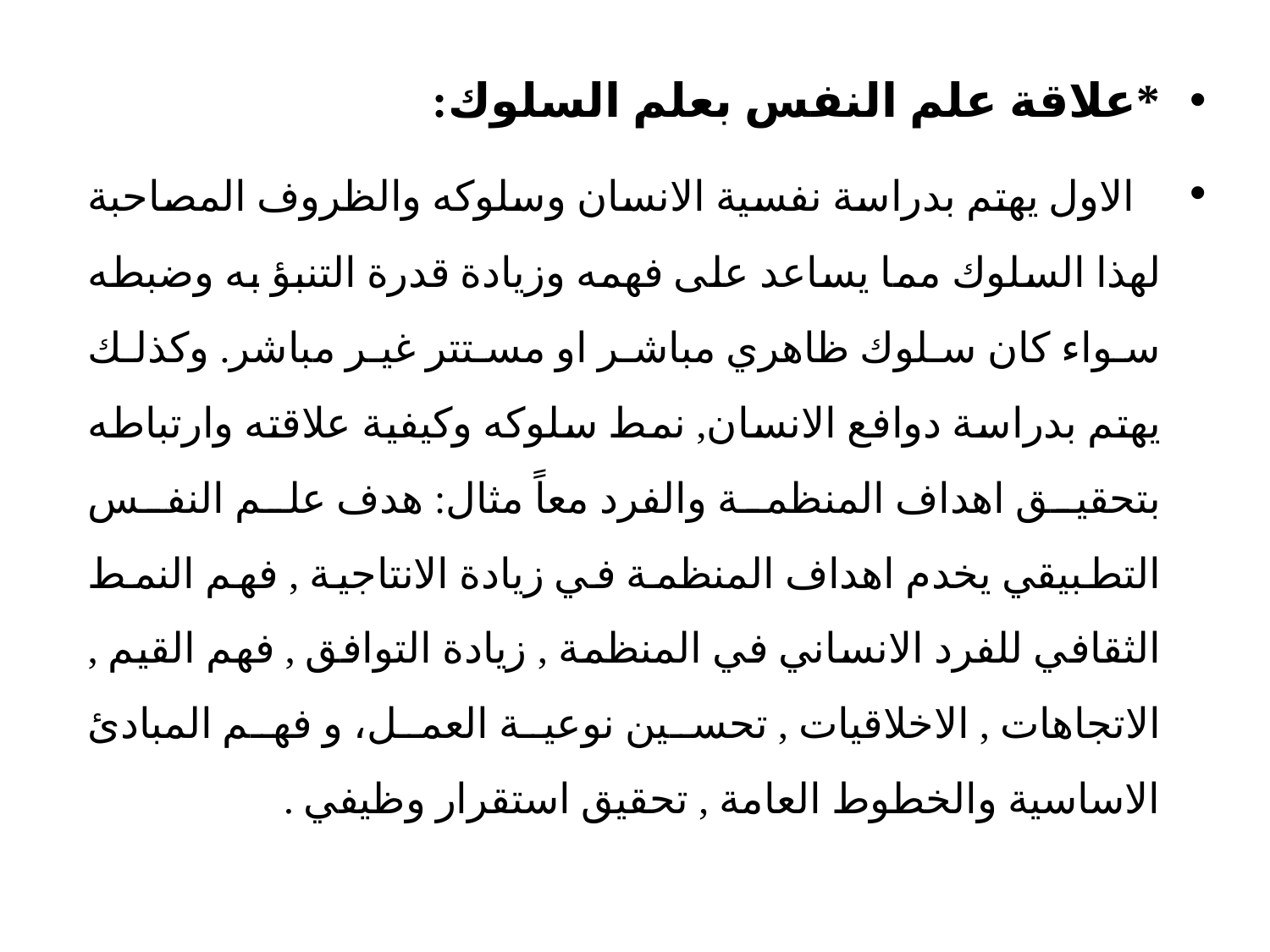

*علاقة علم النفس بعلم السلوك:
  الاول يهتم بدراسة نفسية الانسان وسلوكه والظروف المصاحبة لهذا السلوك مما يساعد على فهمه وزيادة قدرة التنبؤ به وضبطه سواء كان سلوك ظاهري مباشر او مستتر غير مباشر. وكذلك يهتم بدراسة دوافع الانسان, نمط سلوكه وكيفية علاقته وارتباطه بتحقيق اهداف المنظمة والفرد معاً مثال: هدف علم النفس التطبيقي يخدم اهداف المنظمة في زيادة الانتاجية , فهم النمط الثقافي للفرد الانساني في المنظمة , زيادة التوافق , فهم القيم , الاتجاهات , الاخلاقيات , تحسين نوعية العمل، و فهم المبادئ الاساسية والخطوط العامة , تحقيق استقرار وظيفي .